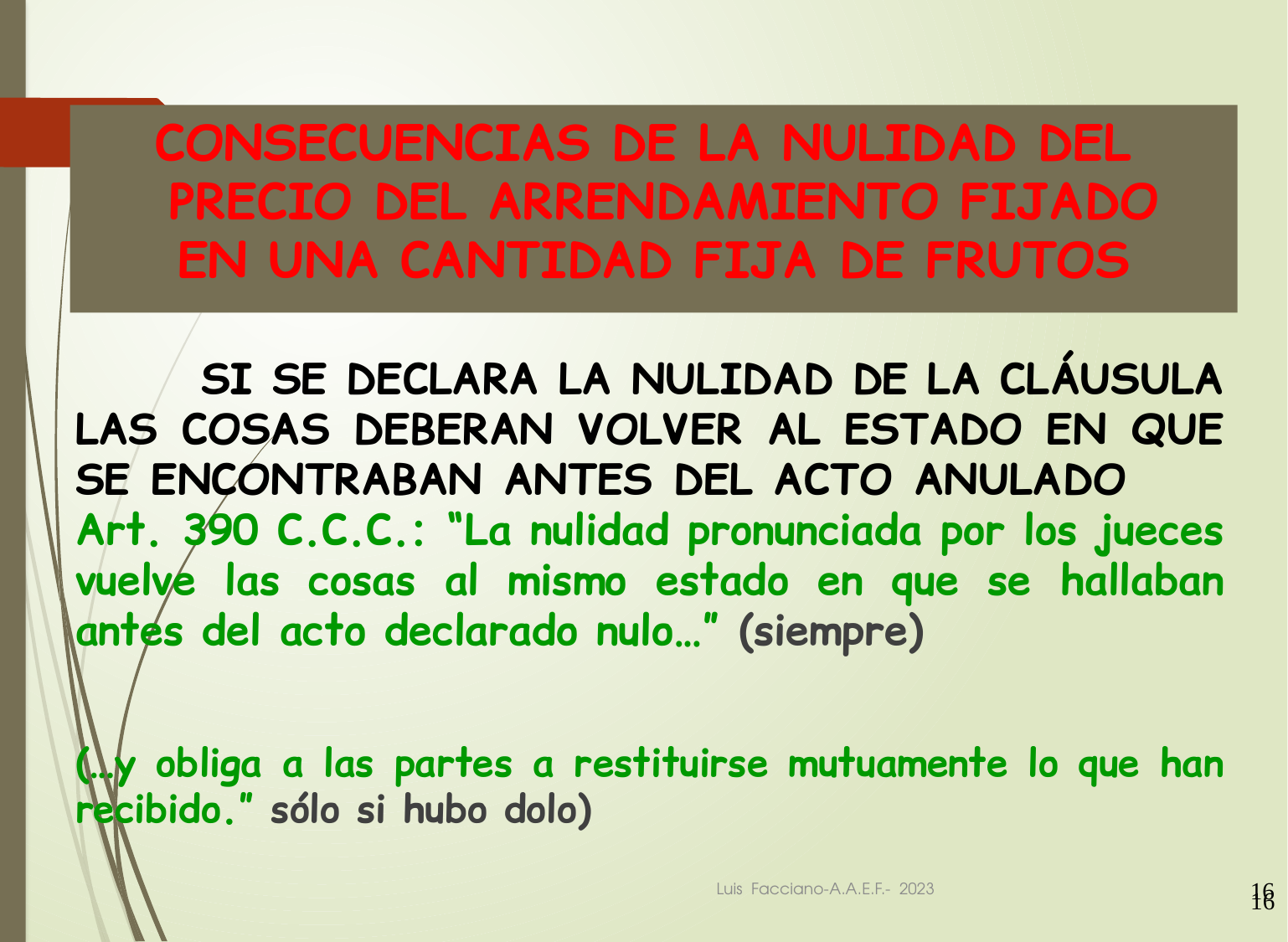

CONSECUENCIAS DE LA NULIDAD DEL
 PRECIO DEL ARRENDAMIENTO FIJADO
EN UNA CANTIDAD FIJA DE FRUTOS
	SI SE DECLARA LA NULIDAD DE LA CLÁUSULA LAS COSAS DEBERAN VOLVER AL ESTADO EN QUE SE ENCONTRABAN ANTES DEL ACTO ANULADO  	Art. 390 C.C.C.: “La nulidad pronunciada por los jueces vuelve las cosas al mismo estado en que se hallaban antes del acto declarado nulo…” (siempre)

(…y obliga a las partes a restituirse mutuamente lo que han recibido.” sólo si hubo dolo)

Luis  Facciano-A.A.E.F.-  2023
16
16